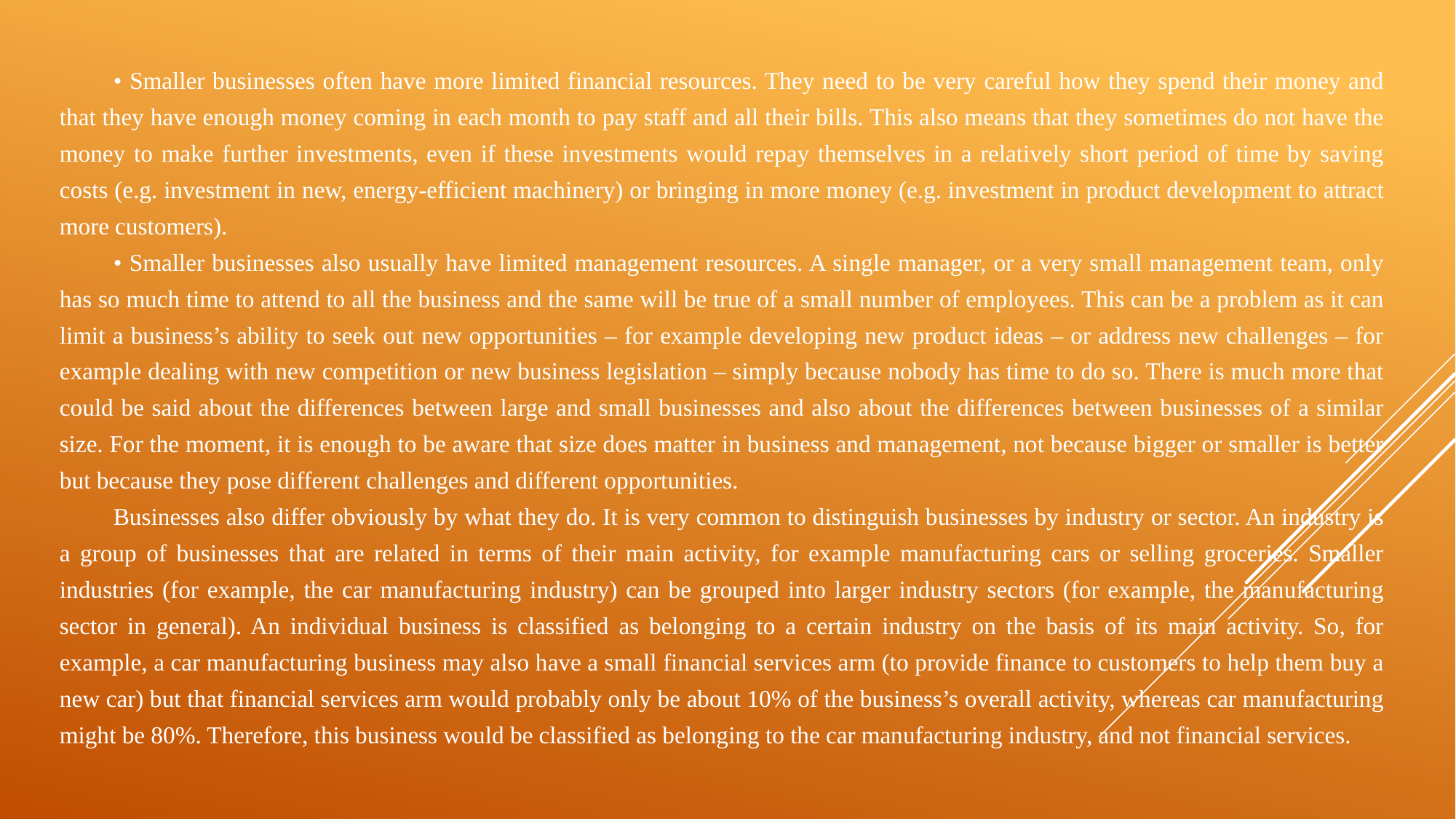

• Smaller businesses often have more limited financial resources. They need to be very careful how they spend their money and that they have enough money coming in each month to pay staff and all their bills. This also means that they sometimes do not have the money to make further investments, even if these investments would repay themselves in a relatively short period of time by saving costs (e.g. investment in new, energy-efficient machinery) or bringing in more money (e.g. investment in product development to attract more customers).
• Smaller businesses also usually have limited management resources. A single manager, or a very small management team, only has so much time to attend to all the business and the same will be true of a small number of employees. This can be a problem as it can limit a business’s ability to seek out new opportunities – for example developing new product ideas – or address new challenges – for example dealing with new competition or new business legislation – simply because nobody has time to do so. There is much more that could be said about the differences between large and small businesses and also about the differences between businesses of a similar size. For the moment, it is enough to be aware that size does matter in business and management, not because bigger or smaller is better but because they pose different challenges and different opportunities.
Businesses also differ obviously by what they do. It is very common to distinguish businesses by industry or sector. An industry is a group of businesses that are related in terms of their main activity, for example manufacturing cars or selling groceries. Smaller industries (for example, the car manufacturing industry) can be grouped into larger industry sectors (for example, the manufacturing sector in general). An individual business is classified as belonging to a certain industry on the basis of its main activity. So, for example, a car manufacturing business may also have a small financial services arm (to provide finance to customers to help them buy a new car) but that financial services arm would probably only be about 10% of the business’s overall activity, whereas car manufacturing might be 80%. Therefore, this business would be classified as belonging to the car manufacturing industry, and not financial services.